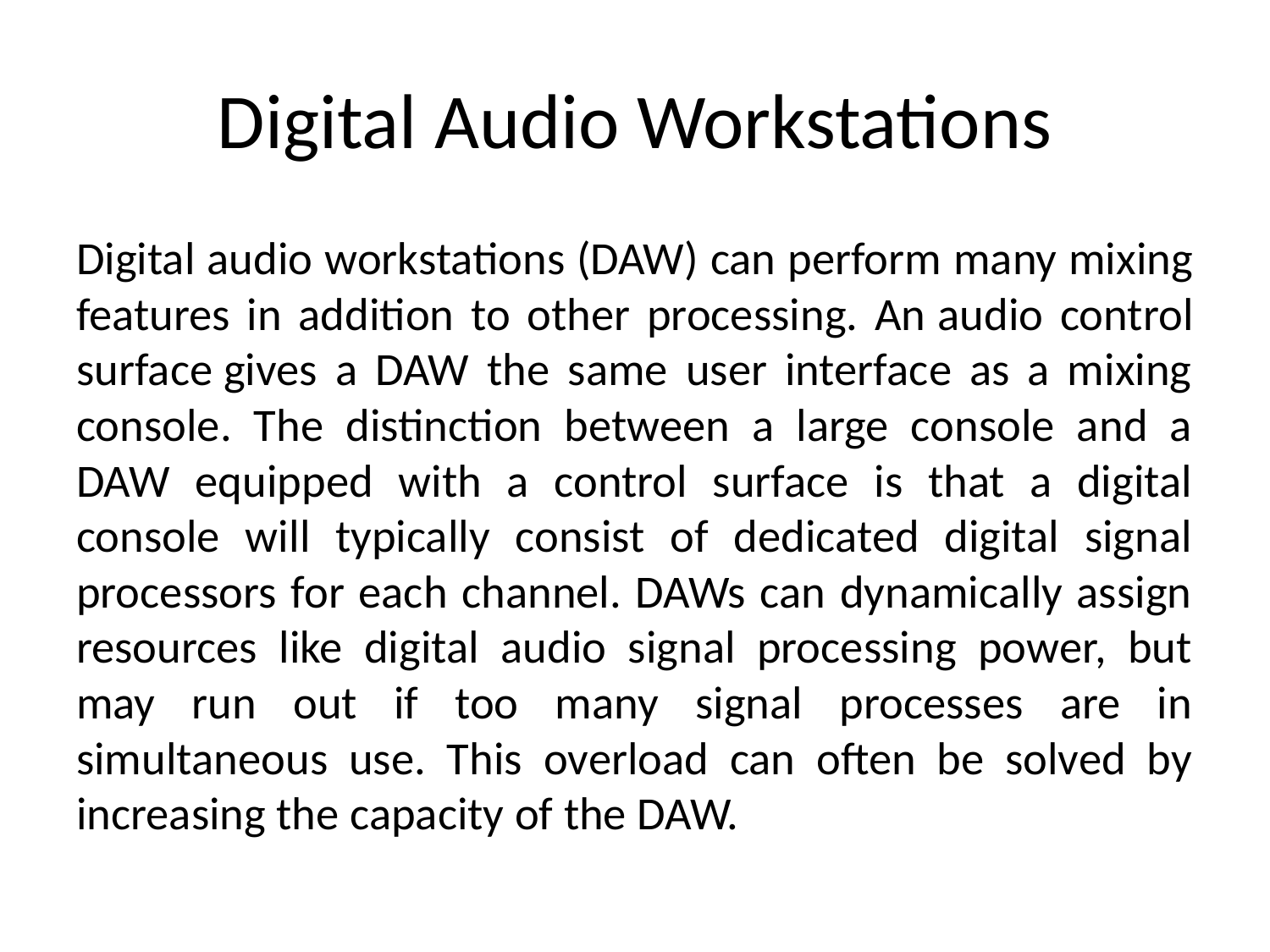

# Digital Audio Workstations
Digital audio workstations (DAW) can perform many mixing features in addition to other processing. An audio control surface gives a DAW the same user interface as a mixing console. The distinction between a large console and a DAW equipped with a control surface is that a digital console will typically consist of dedicated digital signal processors for each channel. DAWs can dynamically assign resources like digital audio signal processing power, but may run out if too many signal processes are in simultaneous use. This overload can often be solved by increasing the capacity of the DAW.